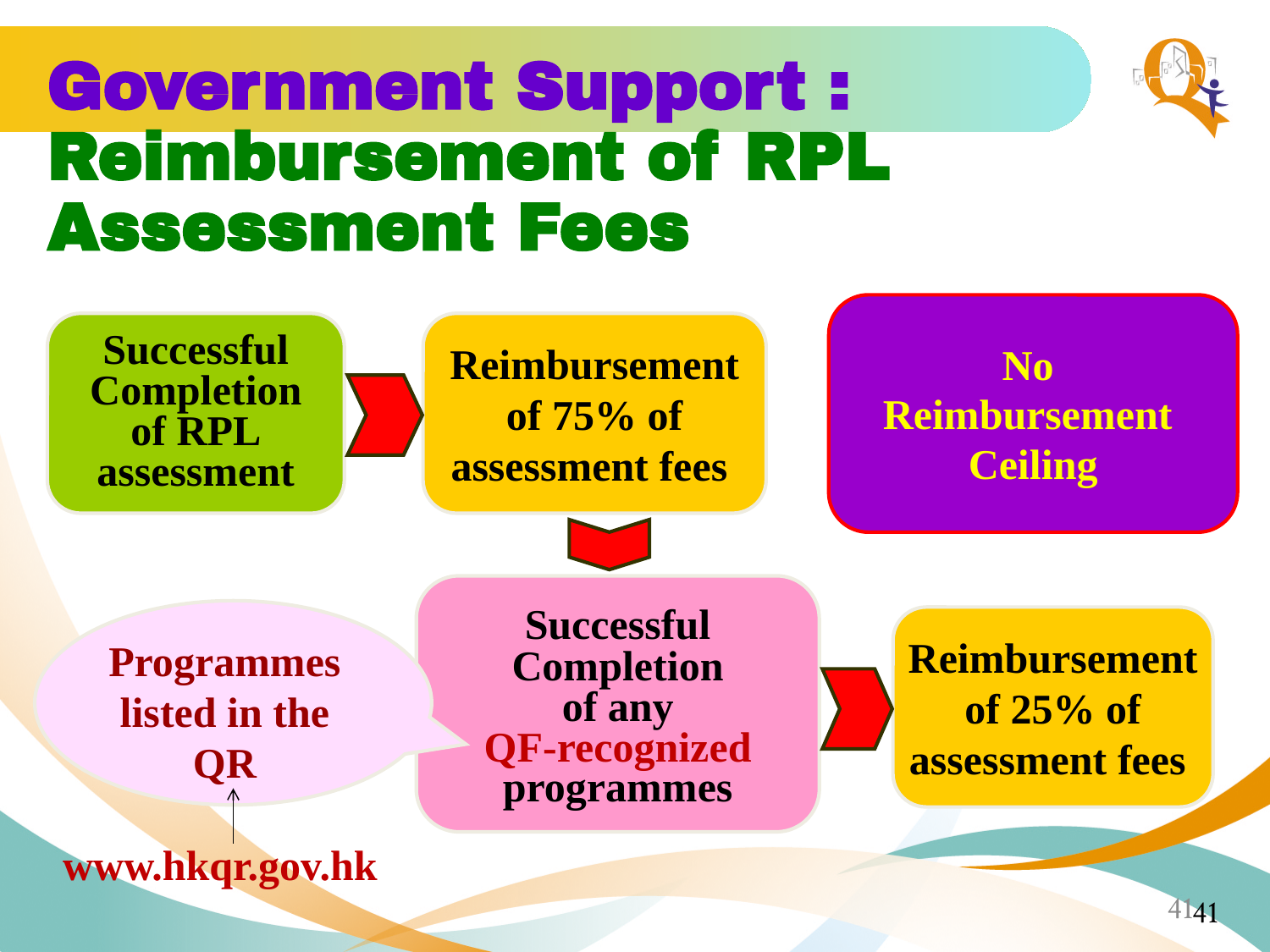

Government Support :
Reimbursement of RPL Assessment Fees
No
Reimbursement
Ceiling
Successful
Completion
of RPL
assessment
Reimbursement
of 75% of
assessment fees

Successful
Completion
of any
QF-recognized
programmes

Reimbursement
of 25% of
assessment fees

Programmes
listed in the QR
www.hkqr.gov.hk
41
41